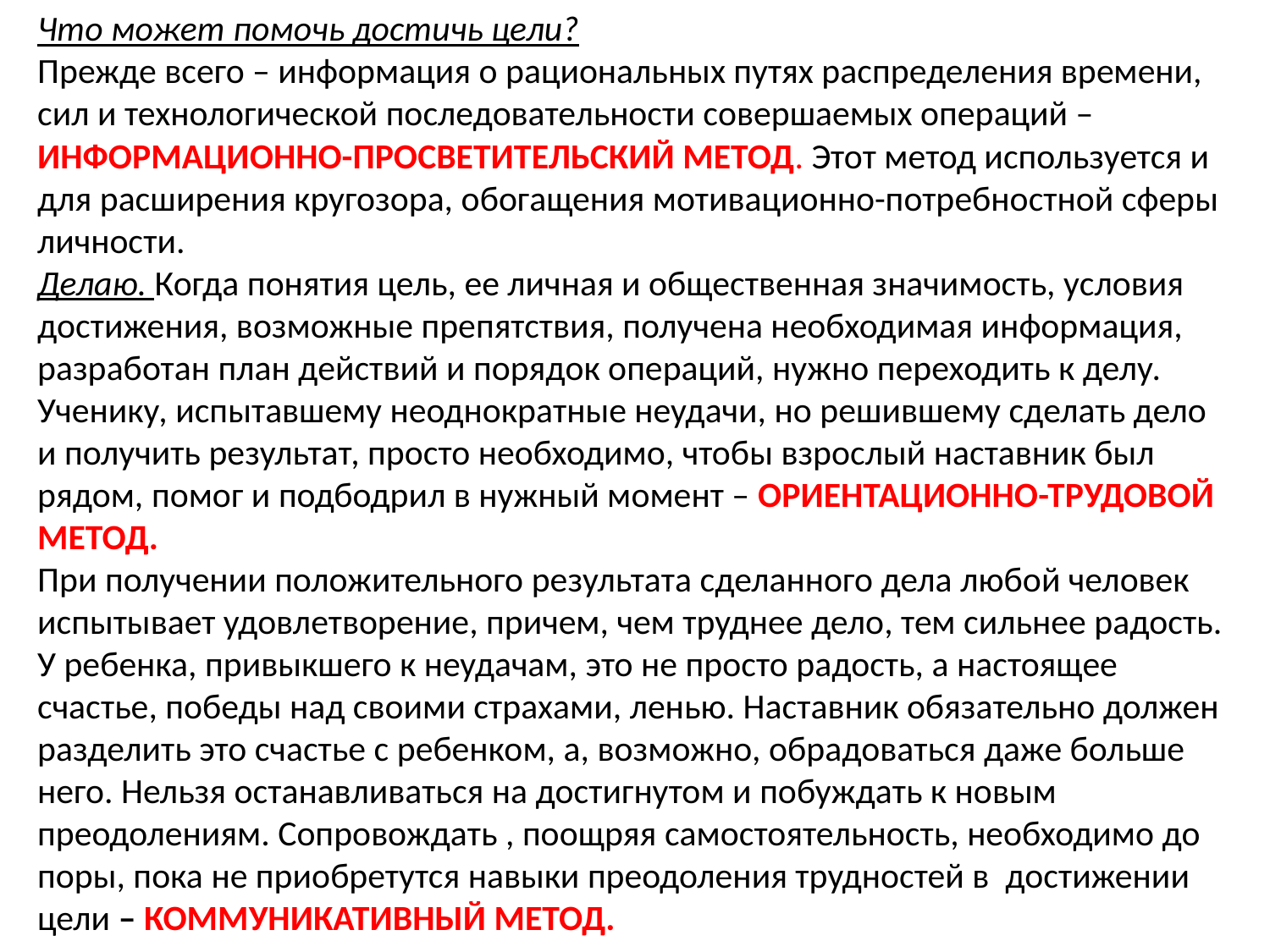

Что может помочь достичь цели?
Прежде всего – информация о рациональных путях распределения времени, сил и технологической последовательности совершаемых операций – ИНФОРМАЦИОННО-ПРОСВЕТИТЕЛЬСКИЙ МЕТОД. Этот метод используется и для расширения кругозора, обогащения мотивационно-потребностной сферы личности.
Делаю. Когда понятия цель, ее личная и общественная значимость, условия достижения, возможные препятствия, получена необходимая информация, разработан план действий и порядок операций, нужно переходить к делу. Ученику, испытавшему неоднократные неудачи, но решившему сделать дело и получить результат, просто необходимо, чтобы взрослый наставник был рядом, помог и подбодрил в нужный момент – ОРИЕНТАЦИОННО-ТРУДОВОЙ МЕТОД.
При получении положительного результата сделанного дела любой человек испытывает удовлетворение, причем, чем труднее дело, тем сильнее радость. У ребенка, привыкшего к неудачам, это не просто радость, а настоящее счастье, победы над своими страхами, ленью. Наставник обязательно должен разделить это счастье с ребенком, а, возможно, обрадоваться даже больше него. Нельзя останавливаться на достигнутом и побуждать к новым преодолениям. Сопровождать , поощряя самостоятельность, необходимо до поры, пока не приобретутся навыки преодоления трудностей в  достижении цели – КОММУНИКАТИВНЫЙ МЕТОД.